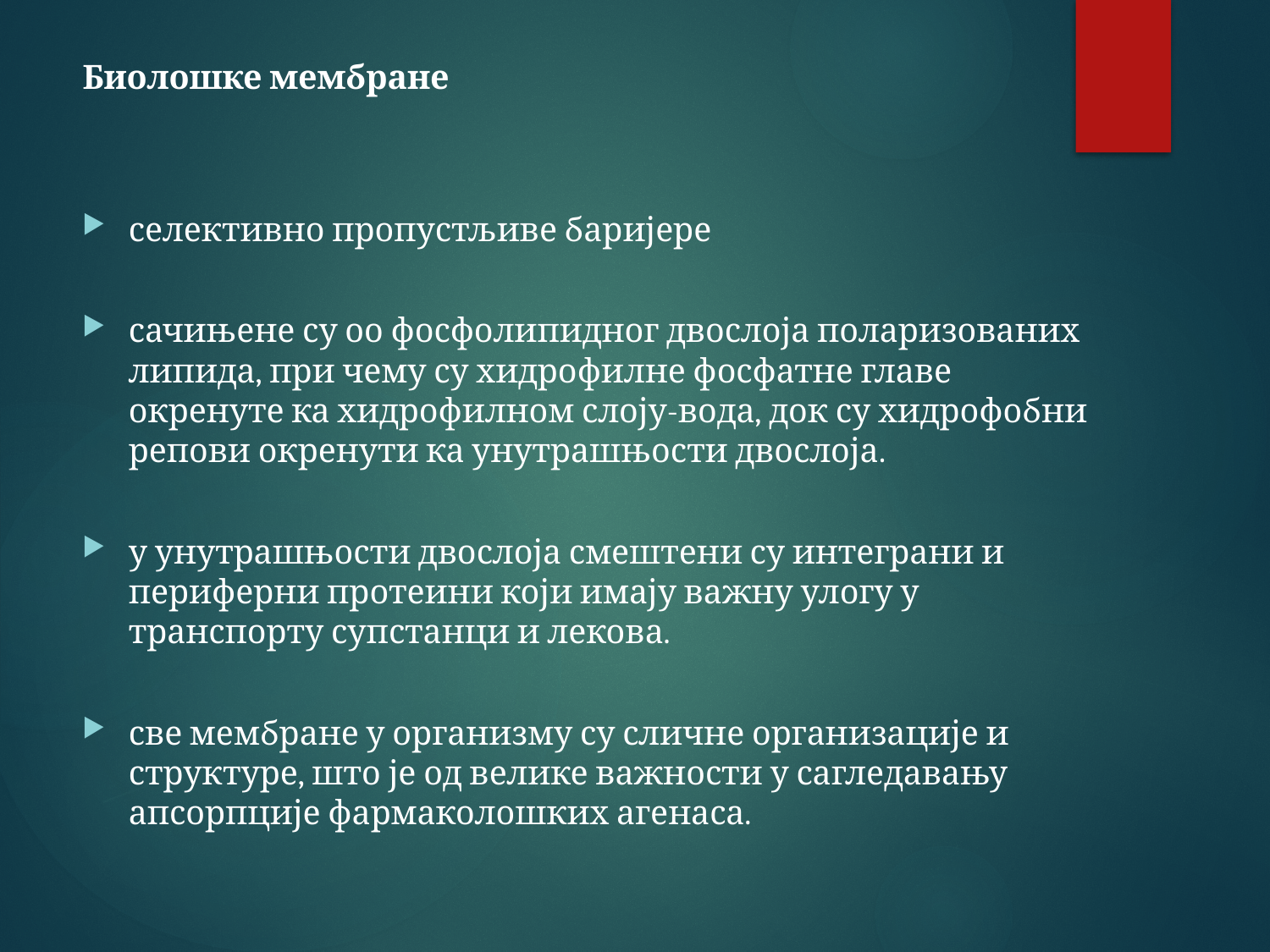

Биолошке мембране

селективно пропустљиве баријере

сачињене су оо фосфолипидног двослоја поларизованих липида, при чему су хидрофилне фосфатне главе окренуте ка хидрофилном слоју-вода, док су хидрофобни репови окренути ка унутрашњости двослоја.

у унутрашњости двослоја смештени су интеграни и периферни протеини који имају важну улогу у транспорту супстанци и лекова.

све мембране у организму су сличне организације и структуре, што је од велике важности у сагледавању апсорпције фармаколошких агенаса.